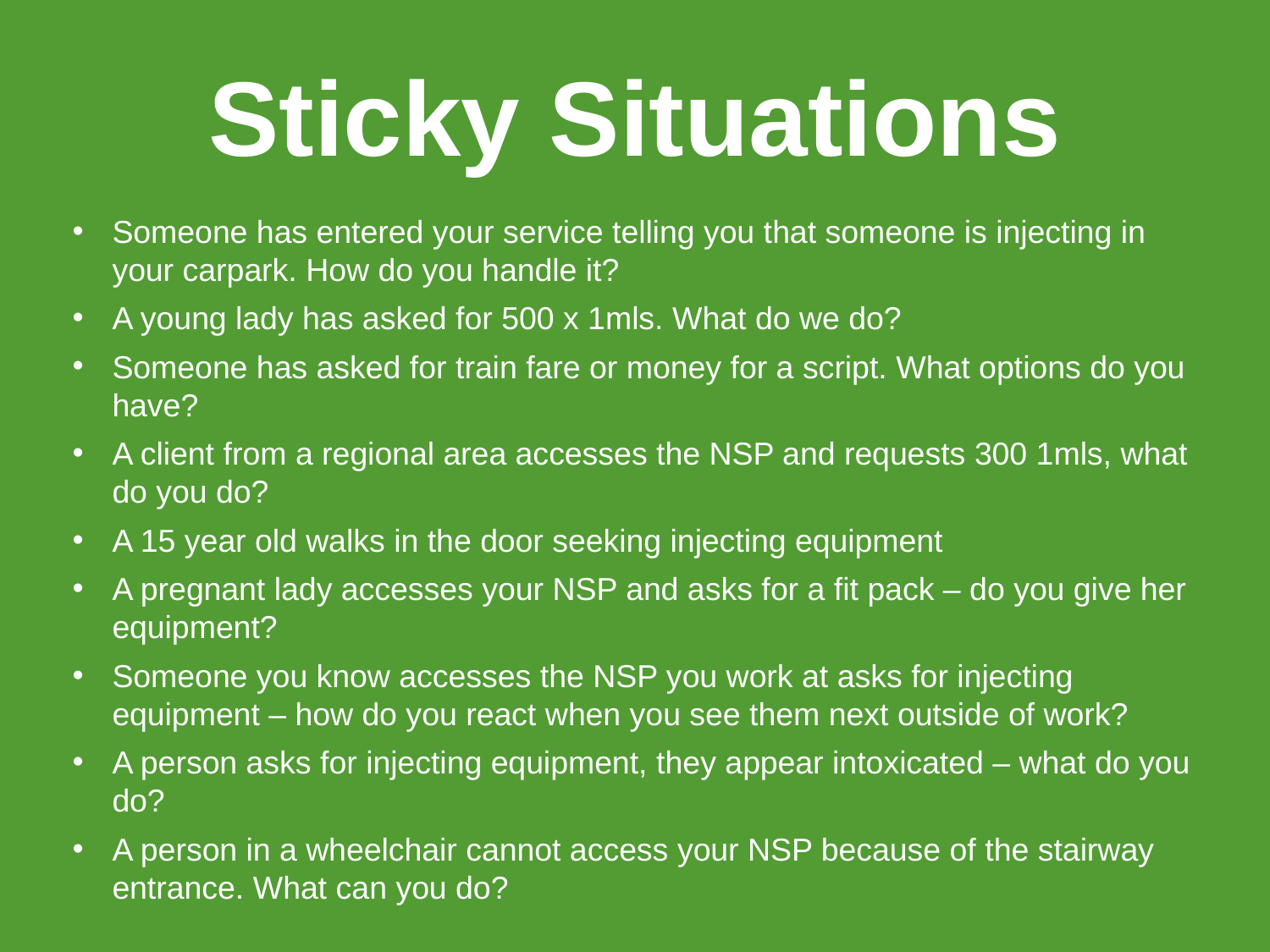

# Sticky Situations
Someone has entered your service telling you that someone is injecting in your carpark. How do you handle it?
A young lady has asked for 500 x 1mls. What do we do?
Someone has asked for train fare or money for a script. What options do you have?
A client from a regional area accesses the NSP and requests 300 1mls, what do you do?
A 15 year old walks in the door seeking injecting equipment
A pregnant lady accesses your NSP and asks for a fit pack – do you give her equipment?
Someone you know accesses the NSP you work at asks for injecting equipment – how do you react when you see them next outside of work?
A person asks for injecting equipment, they appear intoxicated – what do you do?
A person in a wheelchair cannot access your NSP because of the stairway entrance. What can you do?